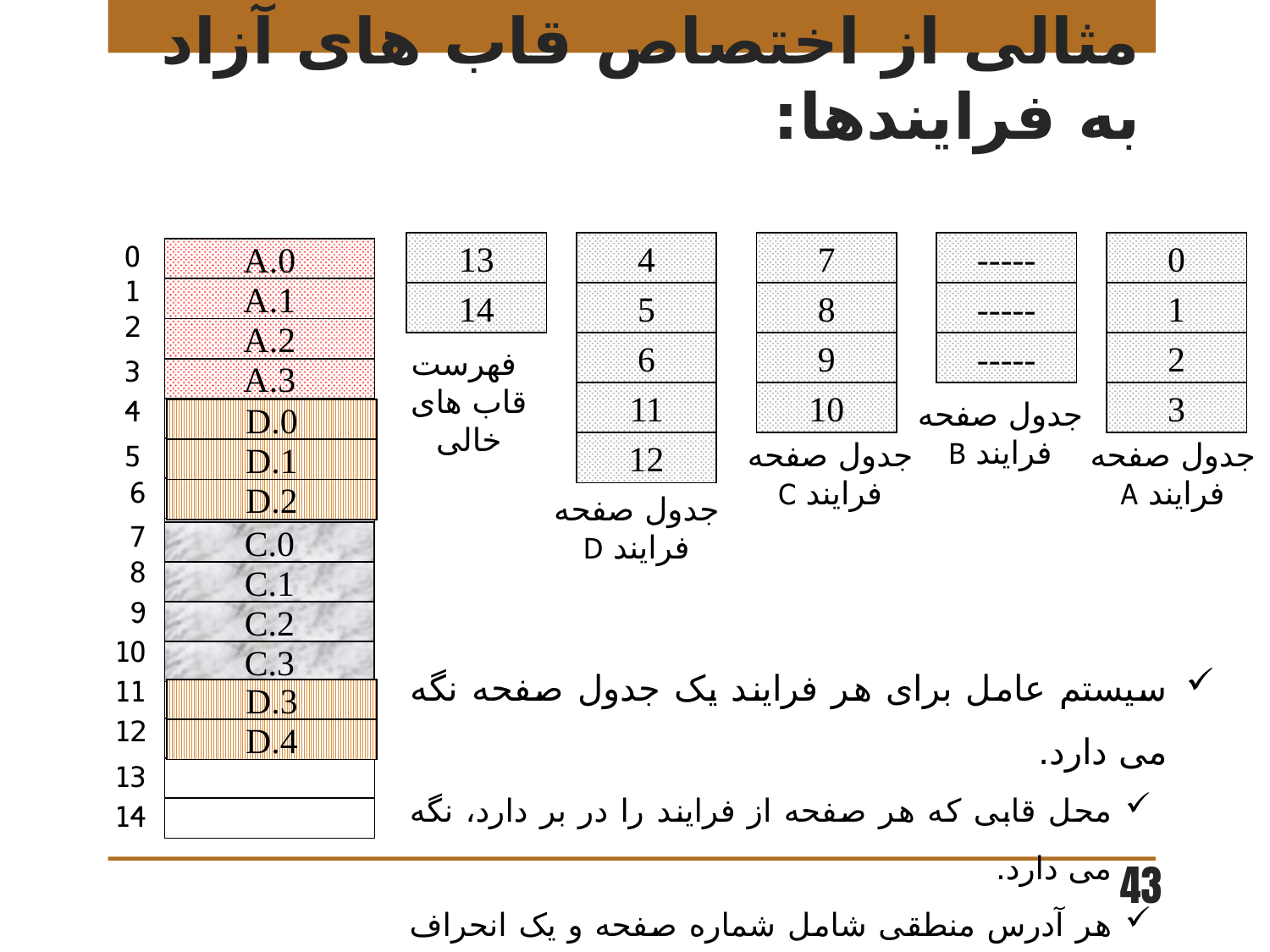

# مثالی از اختصاص قاب های آزاد به فرایندها:
0
13
4
7
-----
0

A.0
1

A.1
14
5
8
-----
1
2

A.2
6
9
-----
2
فهرست
قاب های خالی
3

A.3
11
10
3
4
جدول صفحه
فرایند B

D.0
جدول صفحه
فرایند C
جدول صفحه
فرایند A
5
12

D.1
6

D.2
جدول صفحه
فرایند D
7

C.0
8

C.1
9

C.2
10

سیستم عامل برای هر فرایند یک جدول صفحه نگه می دارد.
محل قابی که هر صفحه از فرایند را در بر دارد، نگه می دارد.
هر آدرس منطقی شامل شماره صفحه و یک انحراف در صفحه است.
C.3
11

D.3
12

D.4
13

14

43